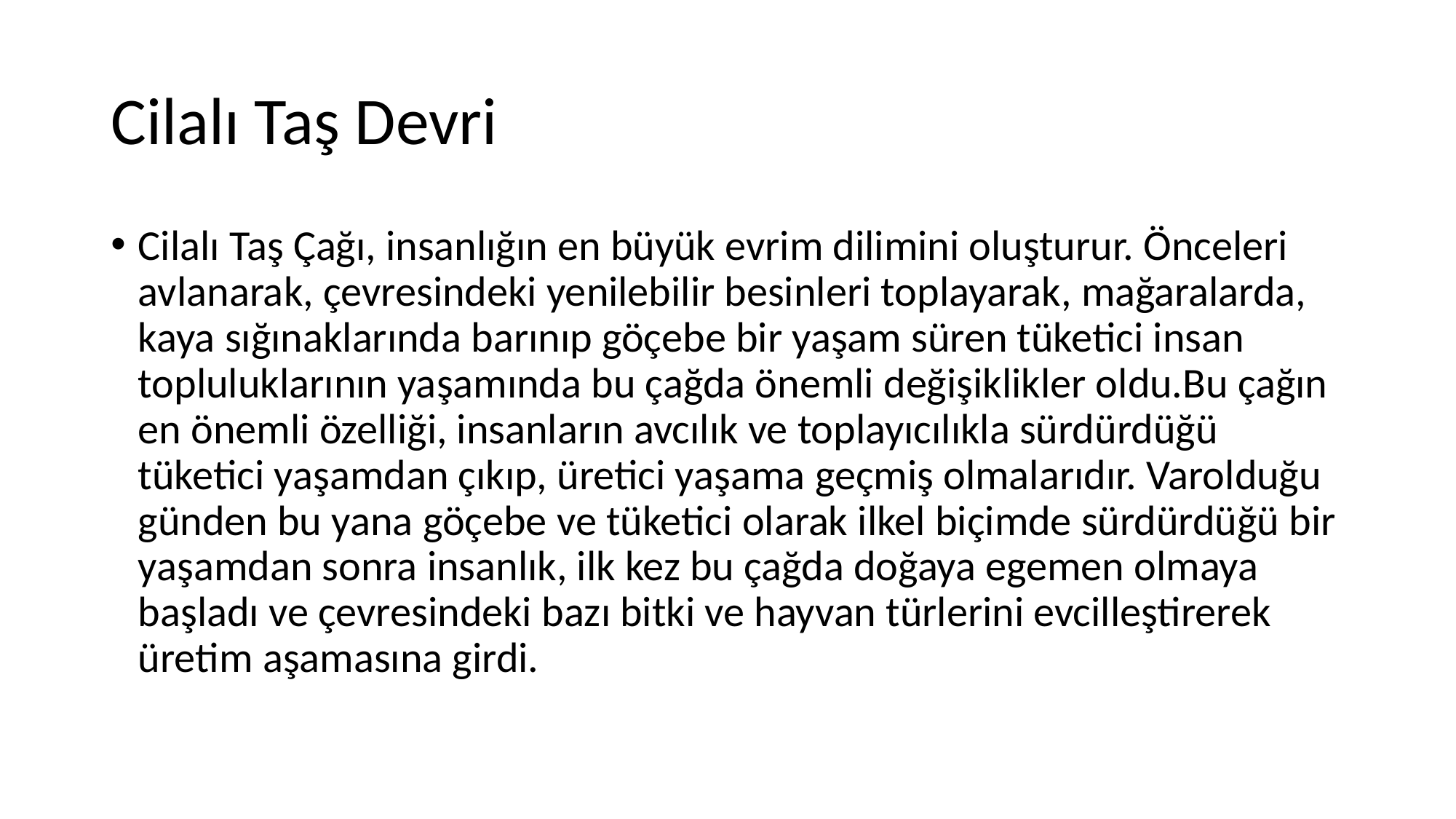

# Cilalı Taş Devri
Cilalı Taş Çağı, insanlığın en büyük evrim dilimini oluşturur. Önceleri avlanarak, çevresindeki yenilebilir besinleri toplayarak, mağaralarda, kaya sığınaklarında barınıp göçebe bir yaşam süren tüketici insan topluluklarının yaşamında bu çağda önemli değişiklikler oldu.Bu çağın en önemli özelliği, insanların avcılık ve toplayıcılıkla sürdürdüğü tüketici yaşamdan çıkıp, üretici yaşama geçmiş olmalarıdır. Varolduğu günden bu yana göçebe ve tüketici olarak ilkel biçimde sürdürdüğü bir yaşamdan sonra insanlık, ilk kez bu çağda doğaya egemen olmaya başladı ve çevresindeki bazı bitki ve hayvan türlerini evcilleştirerek üretim aşamasına girdi.